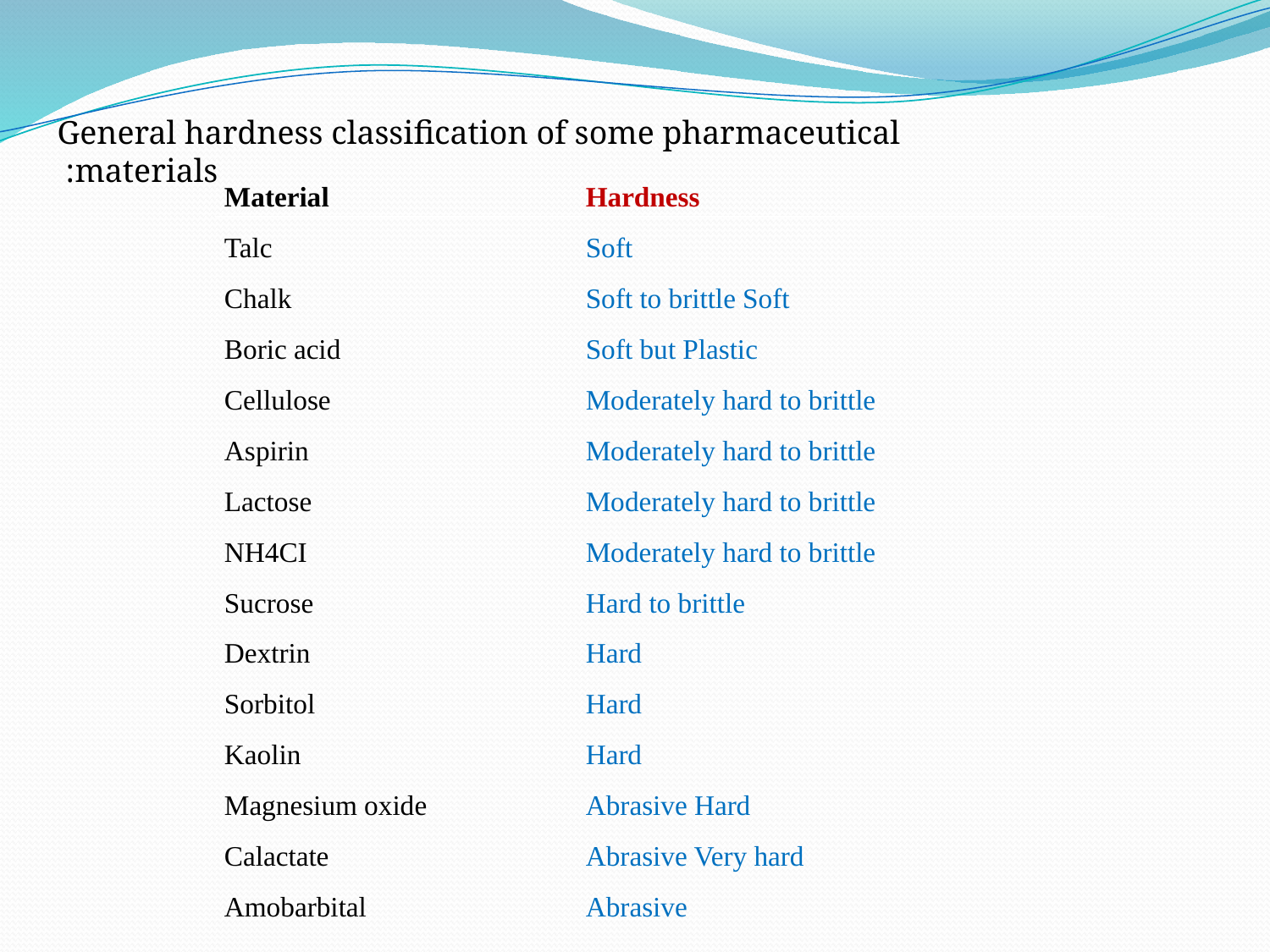

General hardness classification of some pharmaceutical  materials:
| Material | Hardness |
| --- | --- |
| Talc | Soft |
| Chalk | Soft to brittle Soft |
| Boric acid | Soft but Plastic |
| Cellulose | Moderately hard to brittle |
| Aspirin | Moderately hard to brittle |
| Lactose | Moderately hard to brittle |
| NH4CI | Moderately hard to brittle |
| Sucrose | Hard to brittle |
| Dextrin | Hard |
| Sorbitol | Hard |
| Kaolin | Hard |
| Magnesium oxide | Abrasive Hard |
| Calactate | Abrasive Very hard |
| Amobarbital | Abrasive |